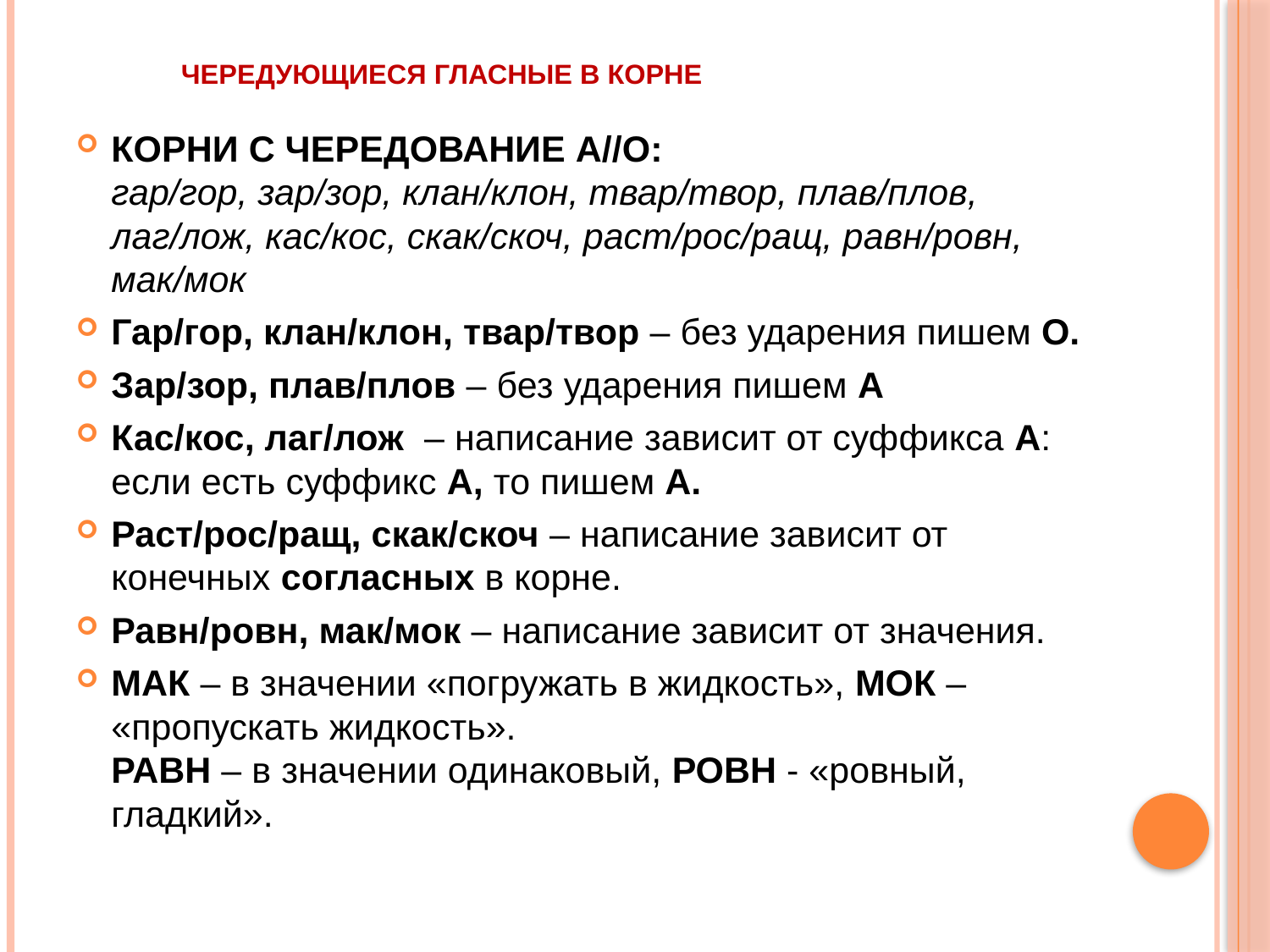

# Чередующиеся гласные в корне
КОРНИ С ЧЕРЕДОВАНИЕ А//О: 
гар/гор, зар/зор, клан/клон, твар/твор, плав/плов, лаг/лож, кас/кос, скак/скоч, раст/рос/ращ, равн/ровн, мак/мок
Гар/гор, клан/клон, твар/твор – без ударения пишем О.
Зар/зор, плав/плов – без ударения пишем А
Кас/кос, лаг/лож  – написание зависит от суффикса А: если есть суффикс А, то пишем А.
Раст/рос/ращ, скак/скоч – написание зависит от конечных согласных в корне.
Равн/ровн, мак/мок – написание зависит от значения.
МАК – в значении «погружать в жидкость», МОК – «пропускать жидкость».
РАВН – в значении одинаковый, РОВН - «ровный, гладкий».